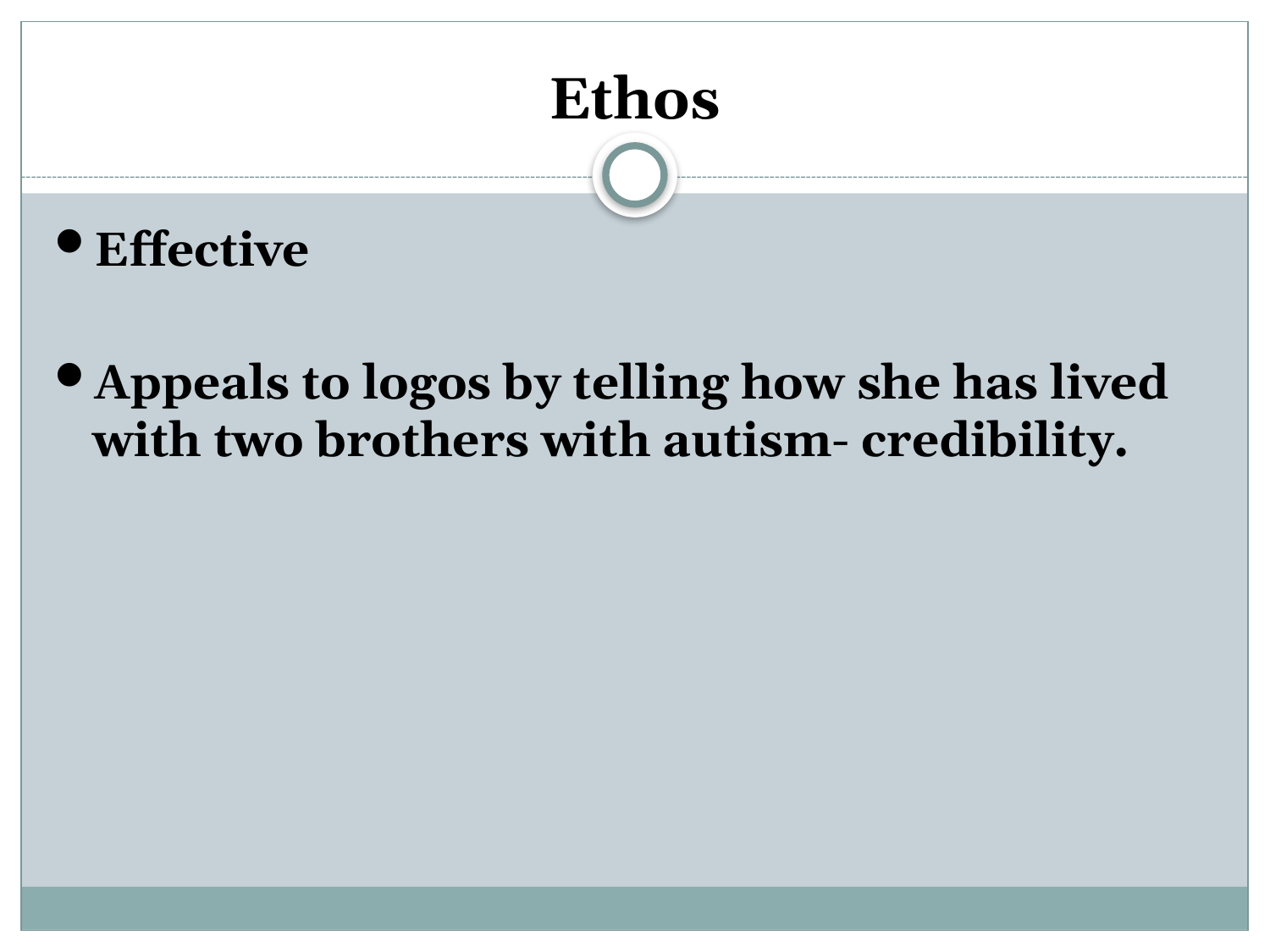

# Ethos
Effective

Appeals to logos by telling how she has lived with two brothers with autism- credibility.